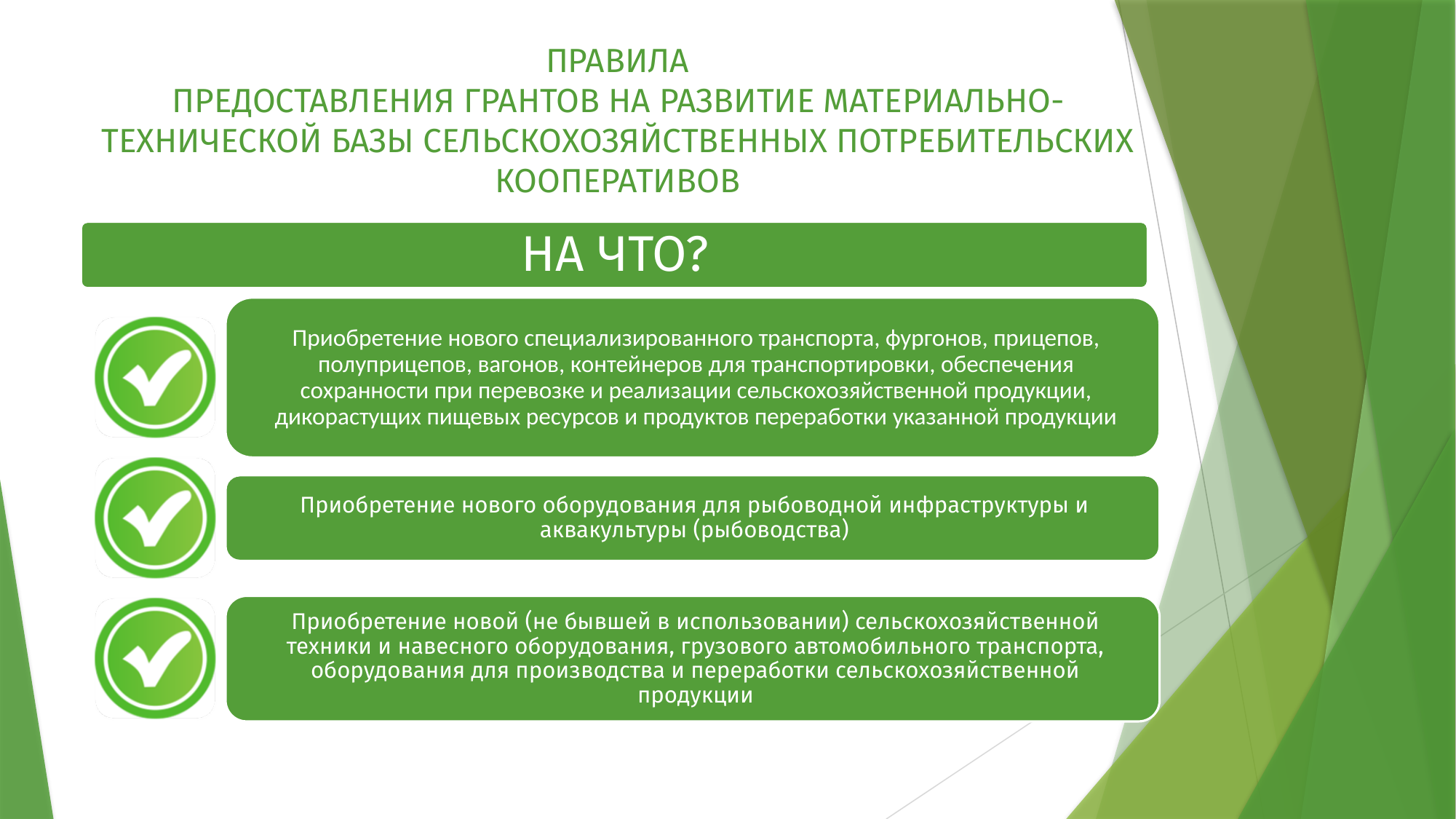

# ПРАВИЛА ПРЕДОСТАВЛЕНИЯ ГРАНТОВ НА РАЗВИТИЕ МАТЕРИАЛЬНО-ТЕХНИЧЕСКОЙ БАЗЫ СЕЛЬСКОХОЗЯЙСТВЕННЫХ ПОТРЕБИТЕЛЬСКИХ КООПЕРАТИВОВ
НА ЧТО?
Приобретение нового специализированного транспорта, фургонов, прицепов, полуприцепов, вагонов, контейнеров для транспортировки, обеспечения сохранности при перевозке и реализации сельскохозяйственной продукции, дикорастущих пищевых ресурсов и продуктов переработки указанной продукции
Приобретение нового оборудования для рыбоводной инфраструктуры и аквакультуры (рыбоводства)
Приобретение новой (не бывшей в использовании) сельскохозяйственной техники и навесного оборудования, грузового автомобильного транспорта, оборудования для производства и переработки сельскохозяйственной продукции